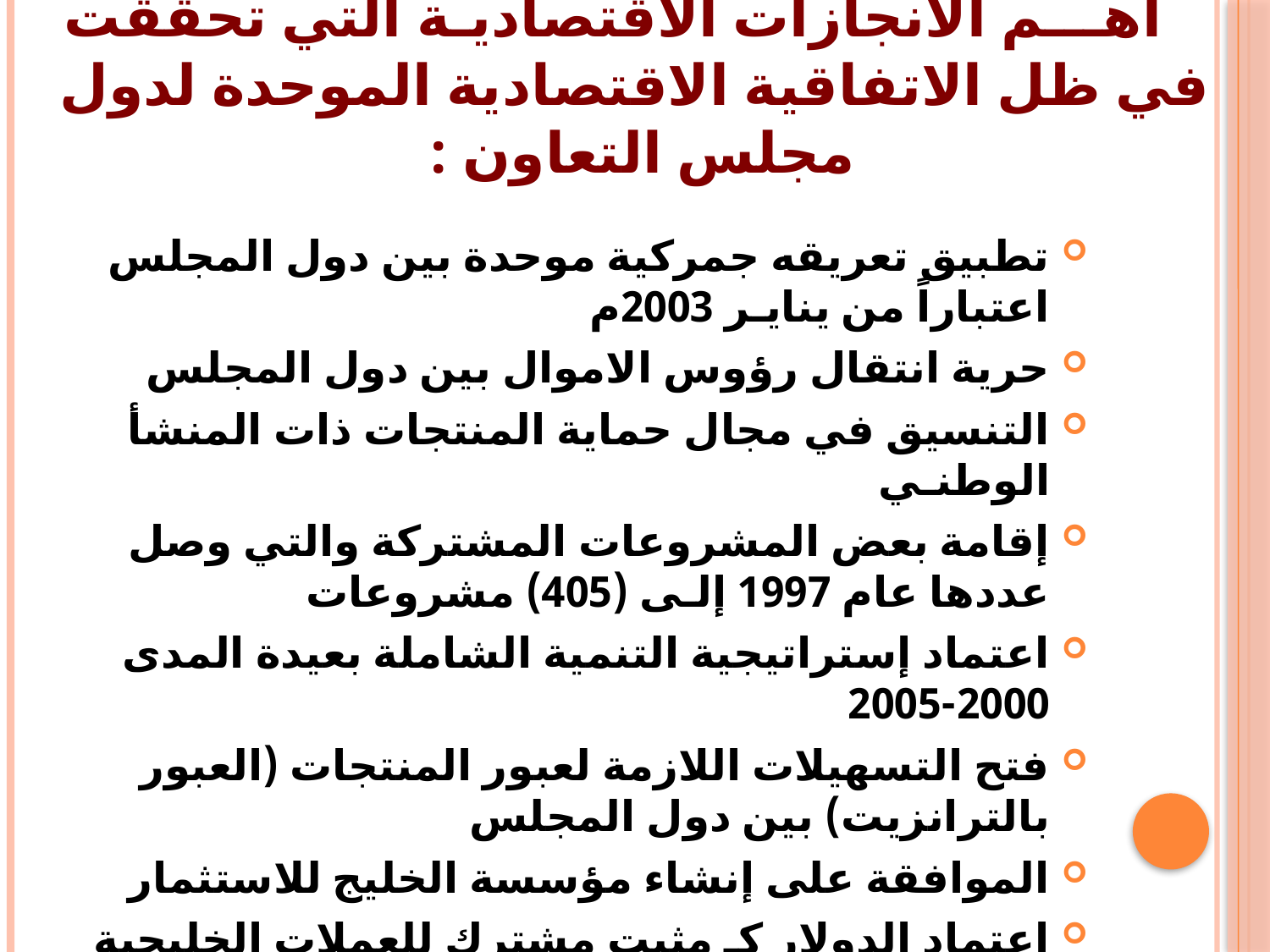

# أهـــم الانجازات الاقتصاديـة التي تحققت في ظل الاتفاقية الاقتصادية الموحدة لدول مجلس التعاون :
تطبيق تعريقه جمركية موحدة بين دول المجلس اعتباراً من ينايـر 2003م
حرية انتقال رؤوس الاموال بين دول المجلس
التنسيق في مجال حماية المنتجات ذات المنشأ الوطنـي
إقامة بعض المشروعات المشتركة والتي وصل عددها عام 1997 إلـى (405) مشروعات
اعتماد إستراتيجية التنمية الشاملة بعيدة المدى 2000-2005
فتح التسهيلات اللازمة لعبور المنتجات (العبور بالترانزيت) بين دول المجلس
الموافقة على إنشاء مؤسسة الخليج للاستثمار
اعتماد الدولار كـ مثبت مشترك للعملات الخليجية